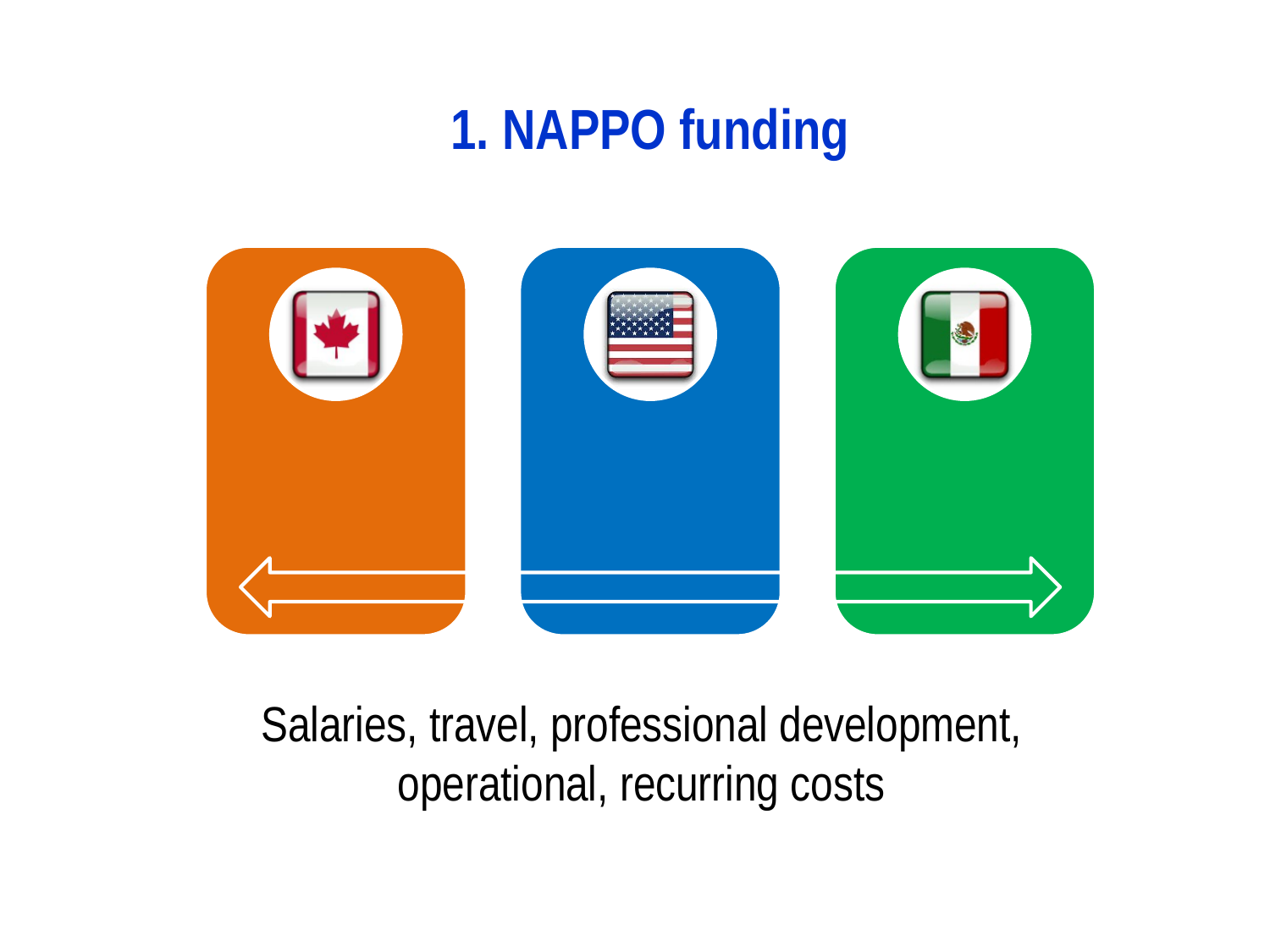

1. NAPPO funding

Salaries, travel, professional development, operational, recurring costs